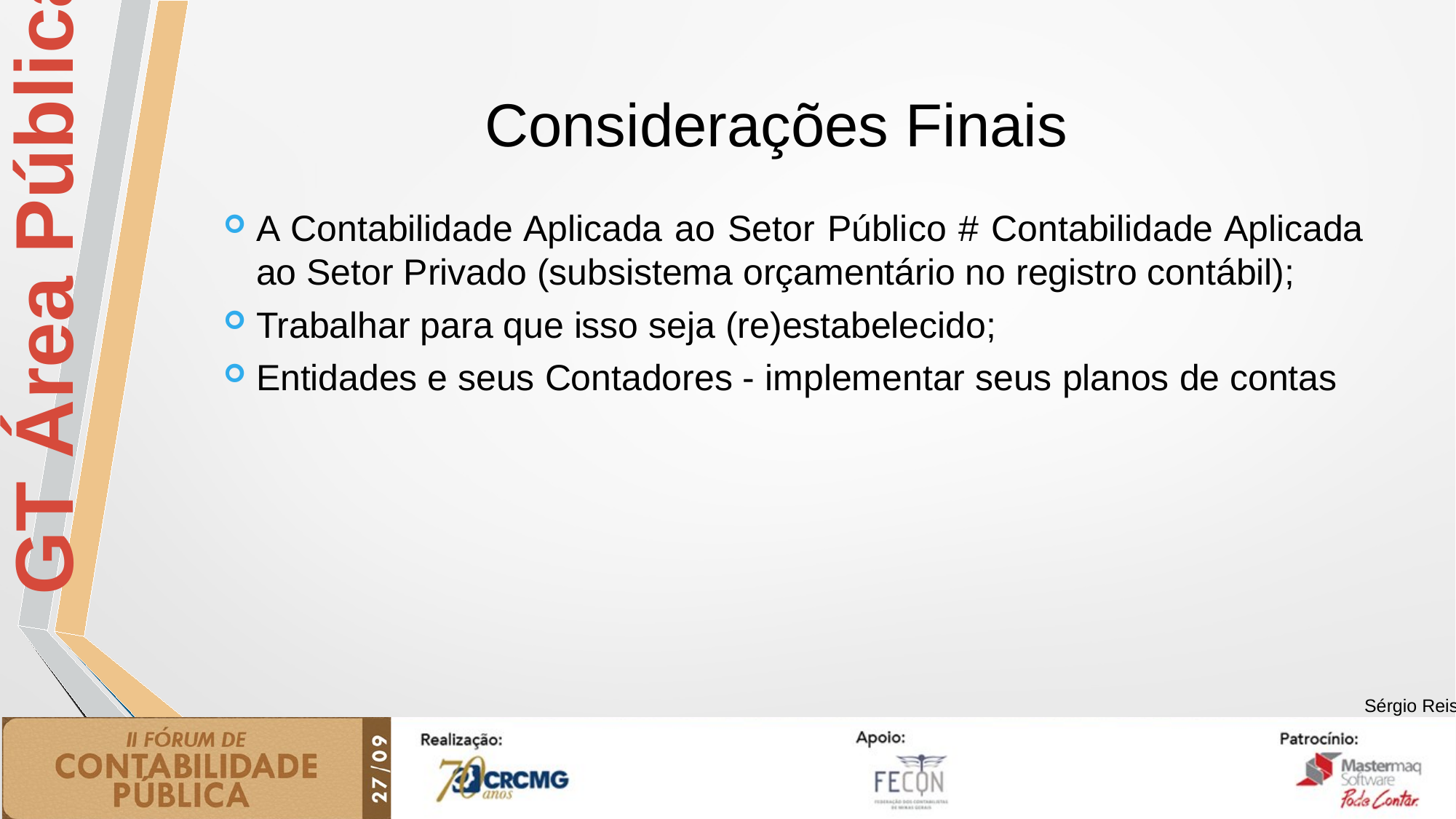

# Considerações Finais
A Contabilidade Aplicada ao Setor Público # Contabilidade Aplicada ao Setor Privado (subsistema orçamentário no registro contábil);
Trabalhar para que isso seja (re)estabelecido;
Entidades e seus Contadores - implementar seus planos de contas